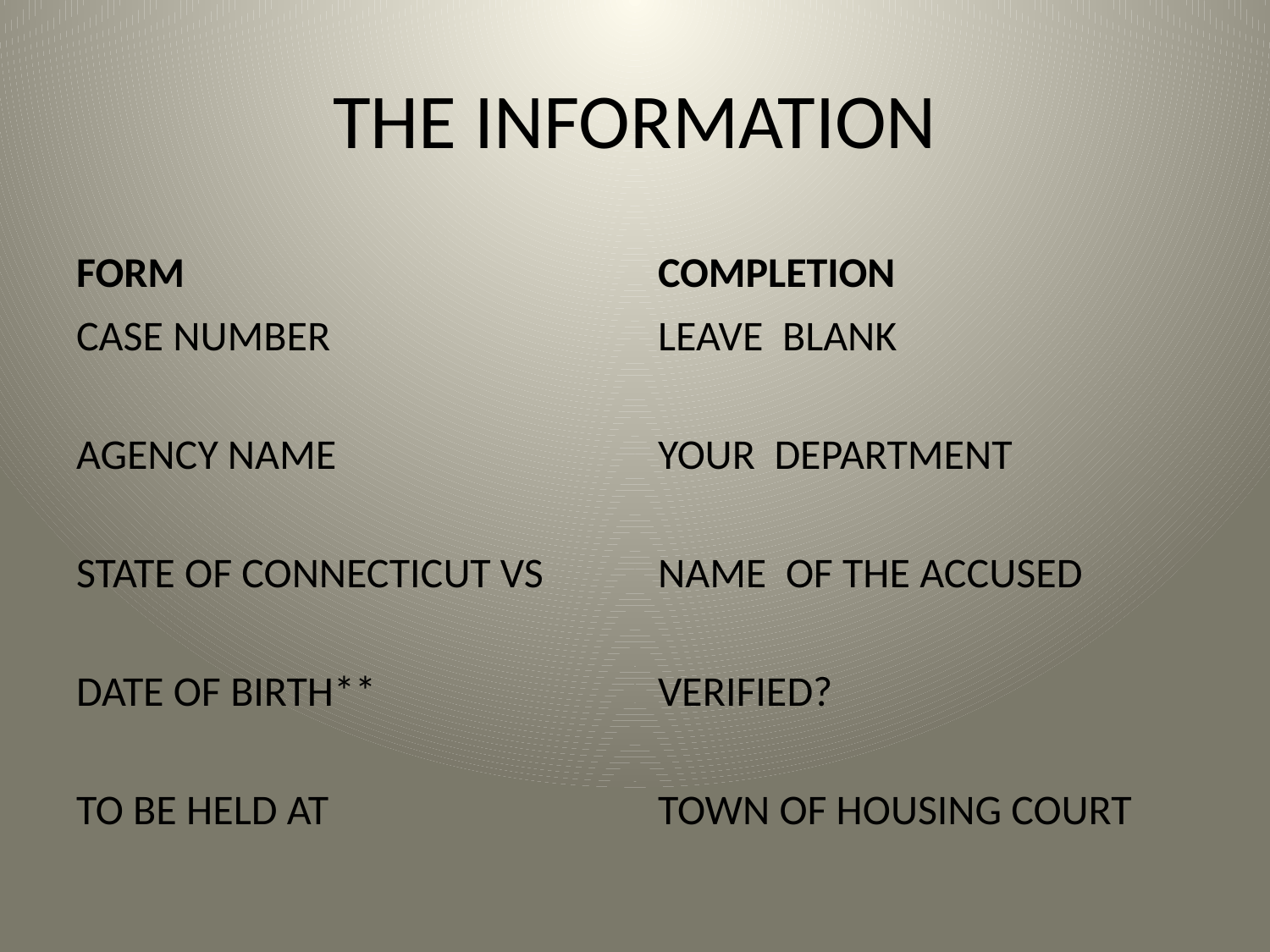

# THE INFORMATION
FORM
COMPLETION
CASE NUMBER

AGENCY NAME

STATE OF CONNECTICUT VS

DATE OF BIRTH**

TO BE HELD AT
LEAVE  BLANK

YOUR  DEPARTMENT

NAME  OF THE ACCUSED

VERIFIED?

TOWN OF HOUSING COURT